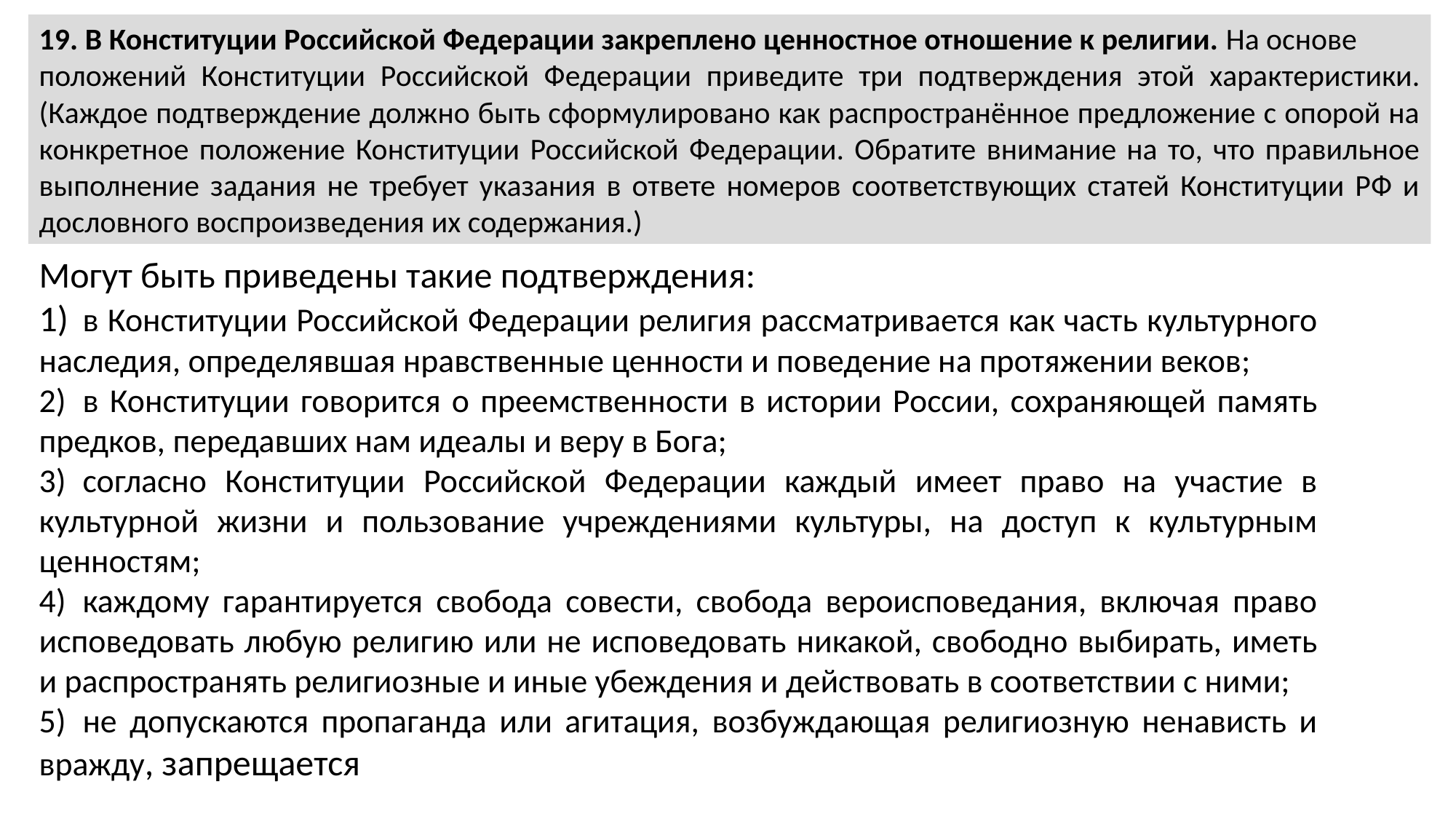

19. В Конституции Российской Федерации закреплено ценностное отношение к религии. На основе
положений Конституции Российской Федерации приведите три подтверждения этой характеристики. (Каждое подтверждение должно быть сформулировано как распространённое предложение с опорой на конкретное положение Конституции Российской Федерации. Обратите внимание на то, что правильное выполнение задания не требует указания в ответе номеров соответствующих статей Конституции РФ и дословного воспроизведения их содержания.)
Могут быть приведены такие подтверждения:
1)	в Конституции Российской Федерации религия рассматривается как часть культурного наследия, определявшая нравственные ценности и поведение на протяжении веков;
2)	в Конституции говорится о преемственности в истории России, сохраняющей память предков, передавших нам идеалы и веру в Бога;
3)	согласно Конституции Российской Федерации каждый имеет право на участие в культурной жизни и пользование учреждениями культуры, на доступ к культурным ценностям;
4)	каждому гарантируется свобода совести, свобода вероисповедания, включая право исповедовать любую религию или не исповедовать никакой, свободно выбирать, иметь и распространять религиозные и иные убеждения и действовать в соответствии с ними;
5)	не допускаются пропаганда или агитация, возбуждающая религиозную ненависть и вражду, запрещается